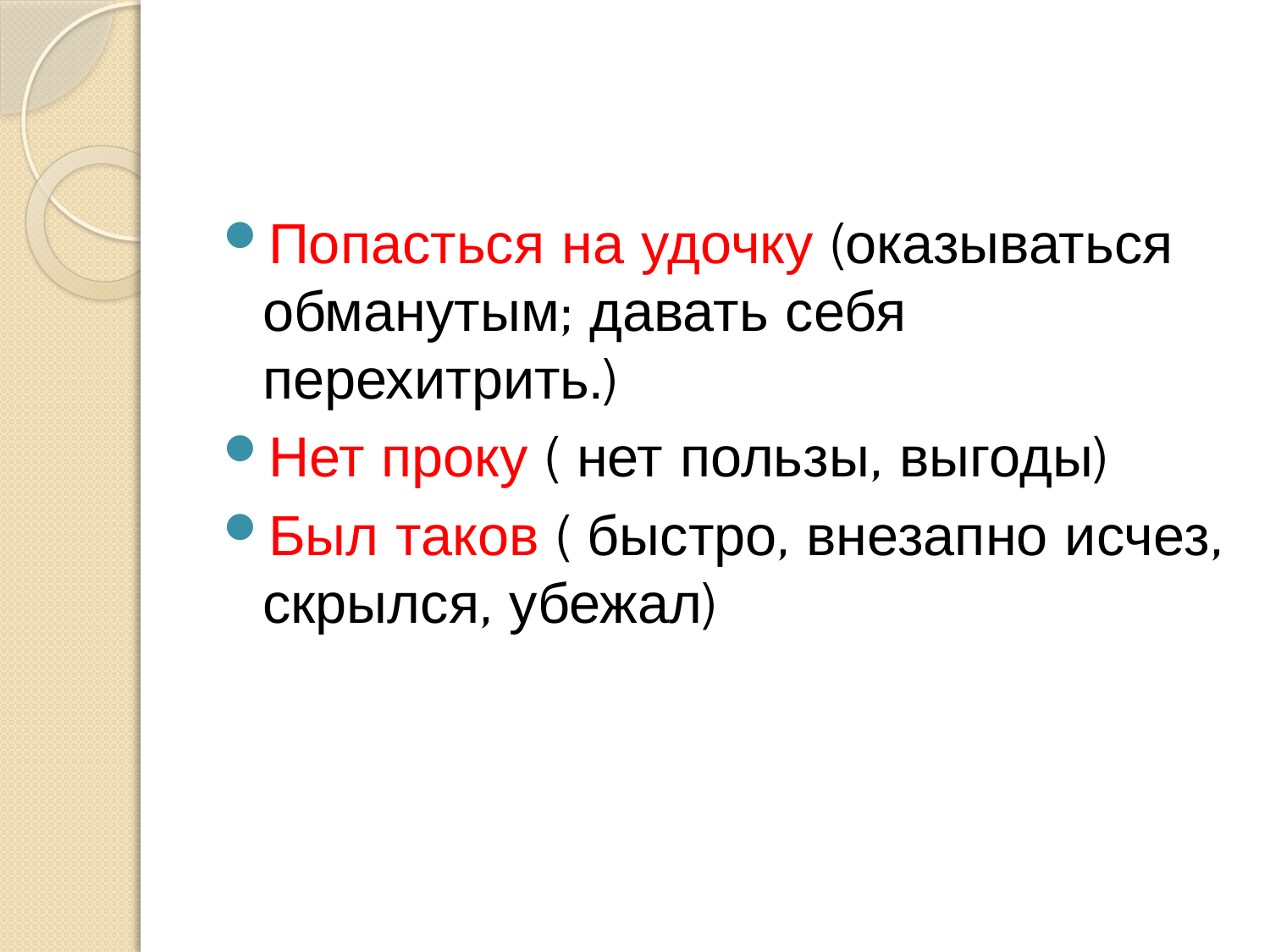

Попасться на удочку (оказываться обманутым; давать себя перехитрить.)
Нет проку ( нет пользы, выгоды)
Был таков ( быстро, внезапно исчез, скрылся, убежал)